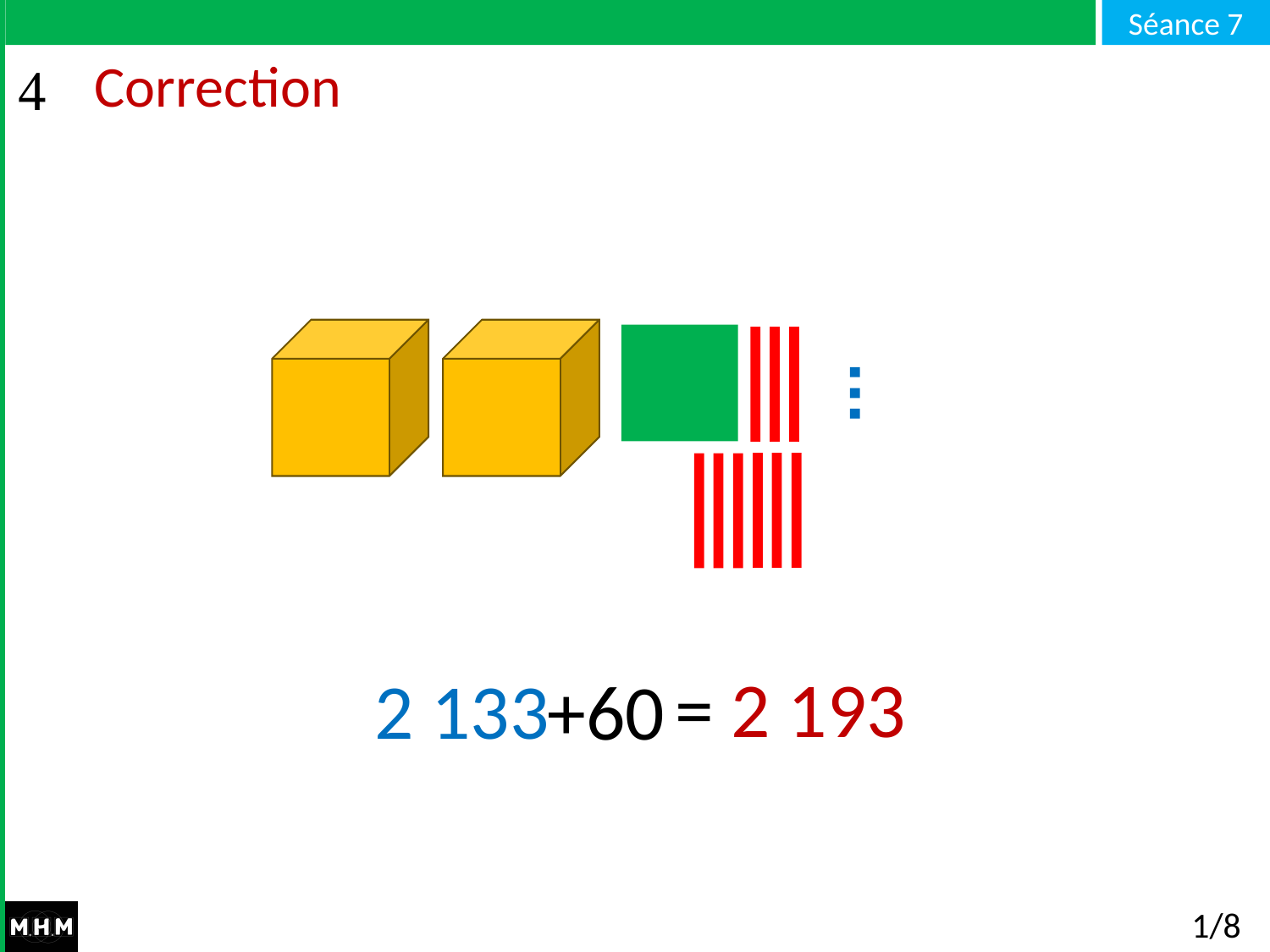

# Correction

= 2 193
2 133
+60
1/8